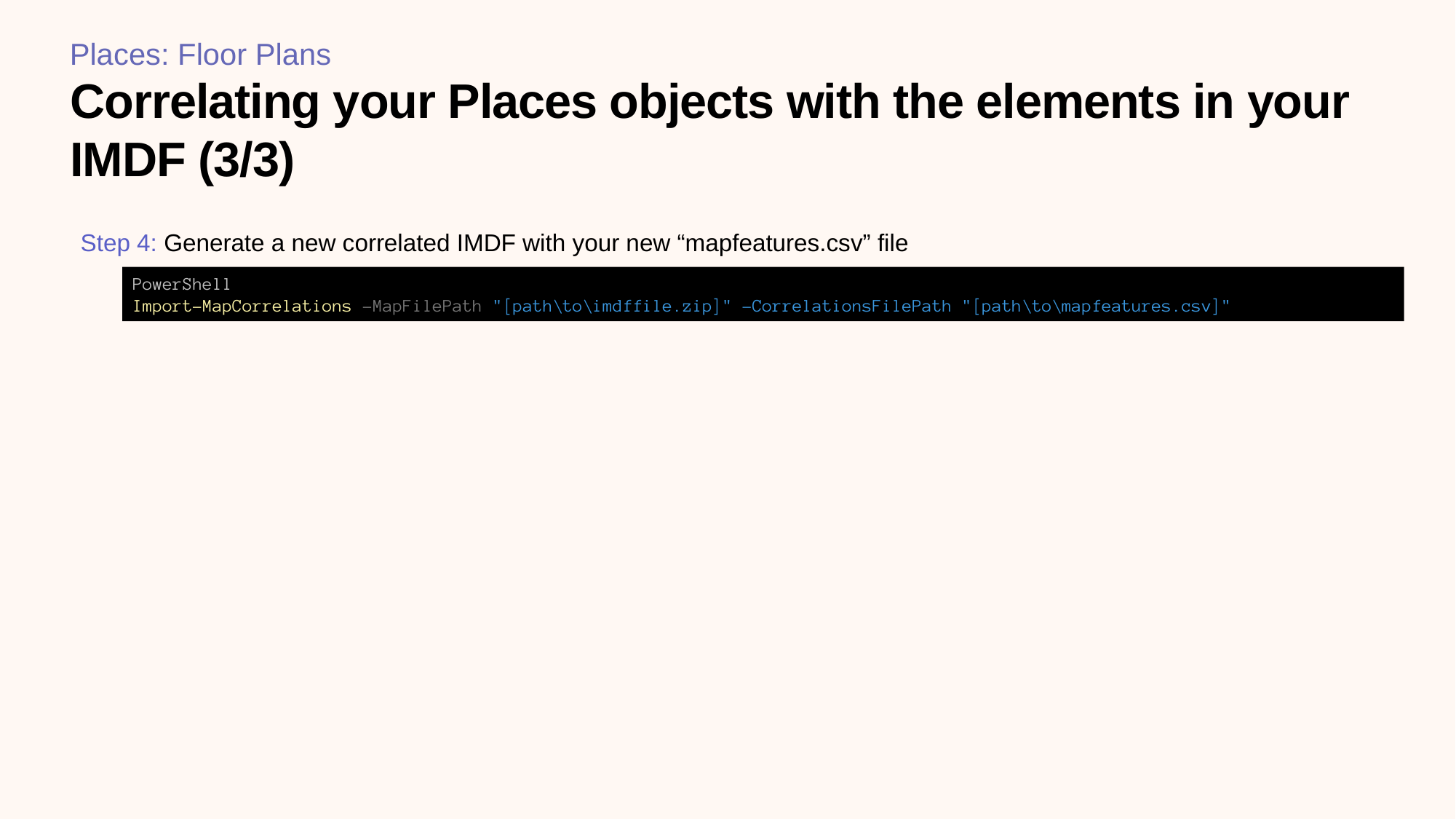

Places: Floor Plans
# Correlating your Places objects with the elements in your IMDF (3/3)
Step 4: Generate a new correlated IMDF with your new “mapfeatures.csv” file
PowerShell
Import-MapCorrelations -MapFilePath "[path\to\imdffile.zip]" –CorrelationsFilePath "[path\to\mapfeatures.csv]"